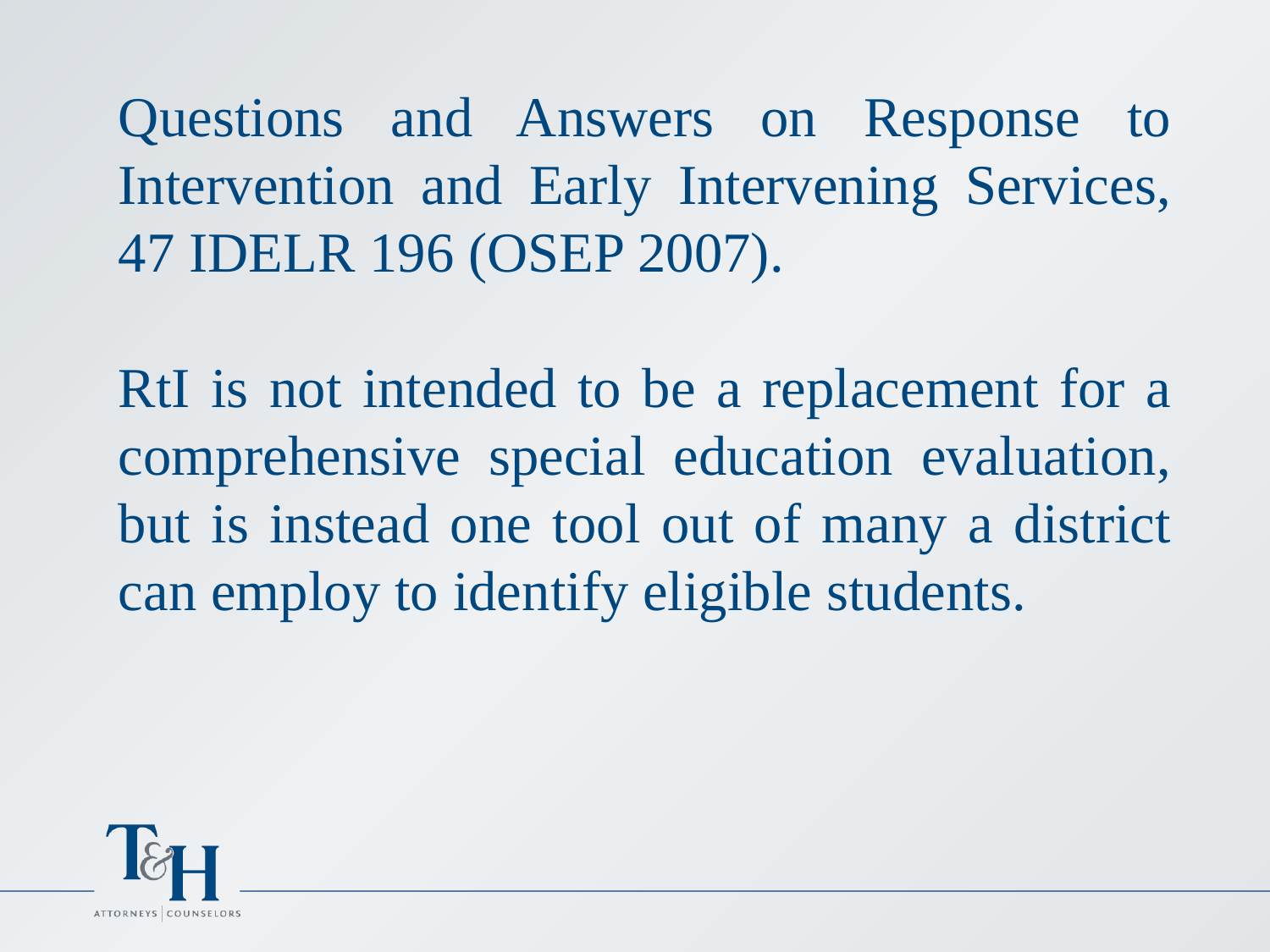

Questions and Answers on Response to Intervention and Early Intervening Services, 47 IDELR 196 (OSEP 2007).

RtI is not intended to be a replacement for a comprehensive special education evaluation, but is instead one tool out of many a district can employ to identify eligible students.